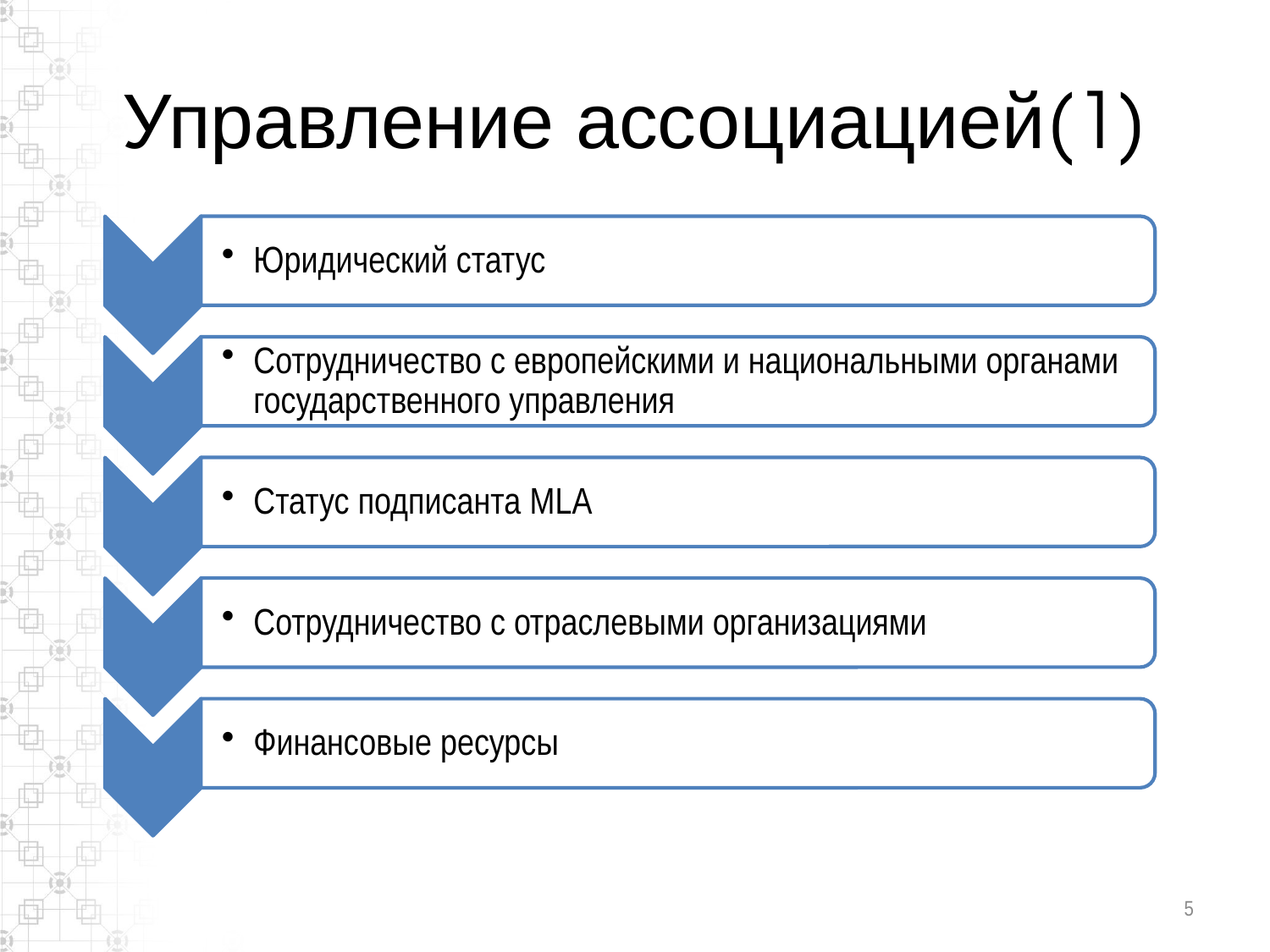

# Управление ассоциацией(1)

Юридический статус

Сотрудничество с европейскими и национальными органами государственного управления

Статус подписанта MLA

Сотрудничество с отраслевыми организациями

Финансовые ресурсы
5